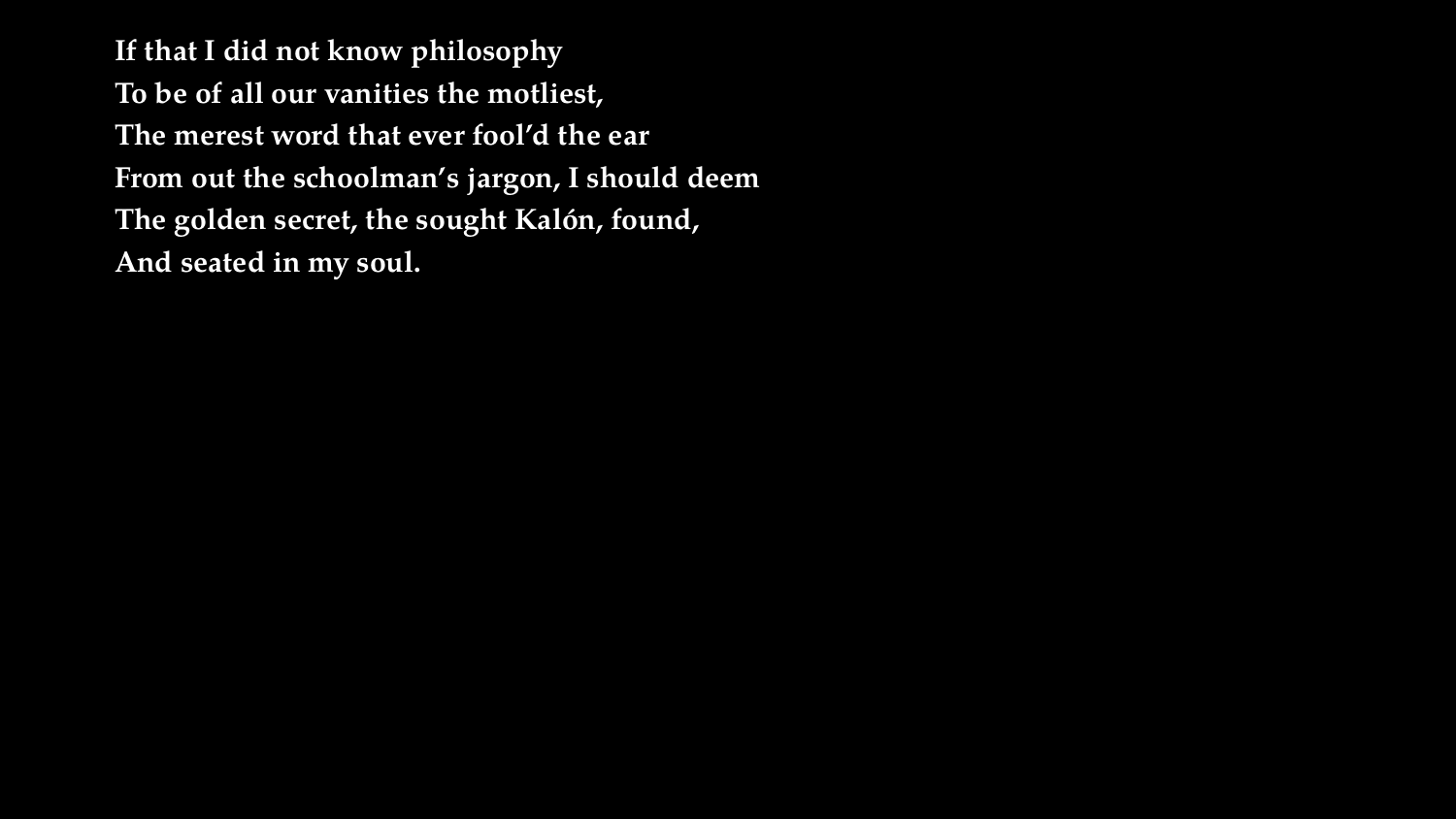

# If that I did not know philosophy To be of all our vanities the motliest, The merest word that ever fool’d the ear From out the schoolman’s jargon, I should deem The golden secret, the sought Kalón, found, And seated in my soul.